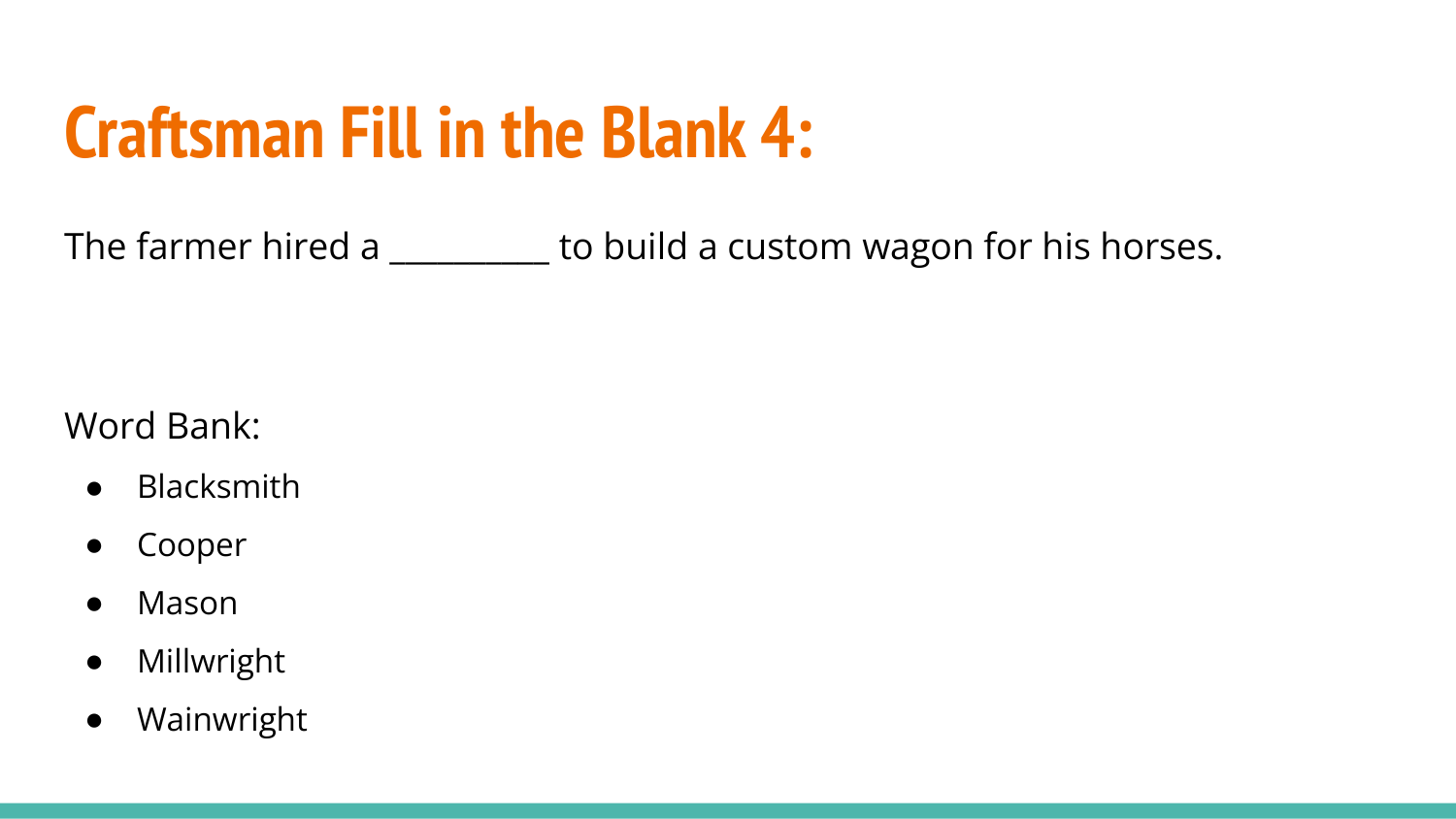

# Craftsman Fill in the Blank 4:
The farmer hired a __________ to build a custom wagon for his horses.

Word Bank:
Blacksmith
Cooper
Mason
Millwright
Wainwright